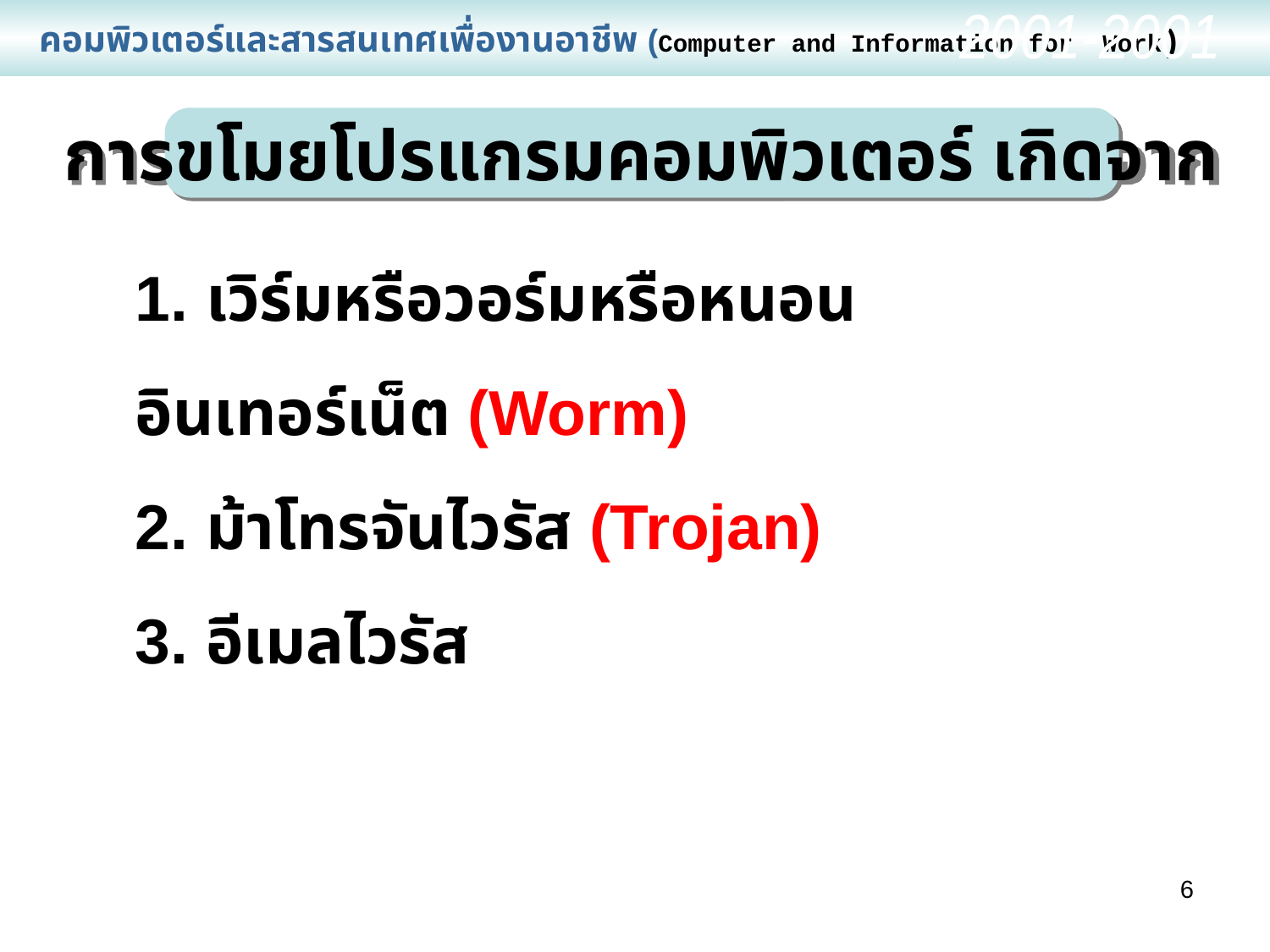

คอมพิวเตอร์และสารสนเทศเพื่องานอาชีพ (Computer and Information for  Work)
2001-2001
การขโมยโปรแกรมคอมพิวเตอร์ เกิดจาก
1. เวิร์มหรือวอร์มหรือหนอนอินเทอร์เน็ต (Worm)
2. ม้าโทรจันไวรัส (Trojan)
3. อีเมลไวรัส
6